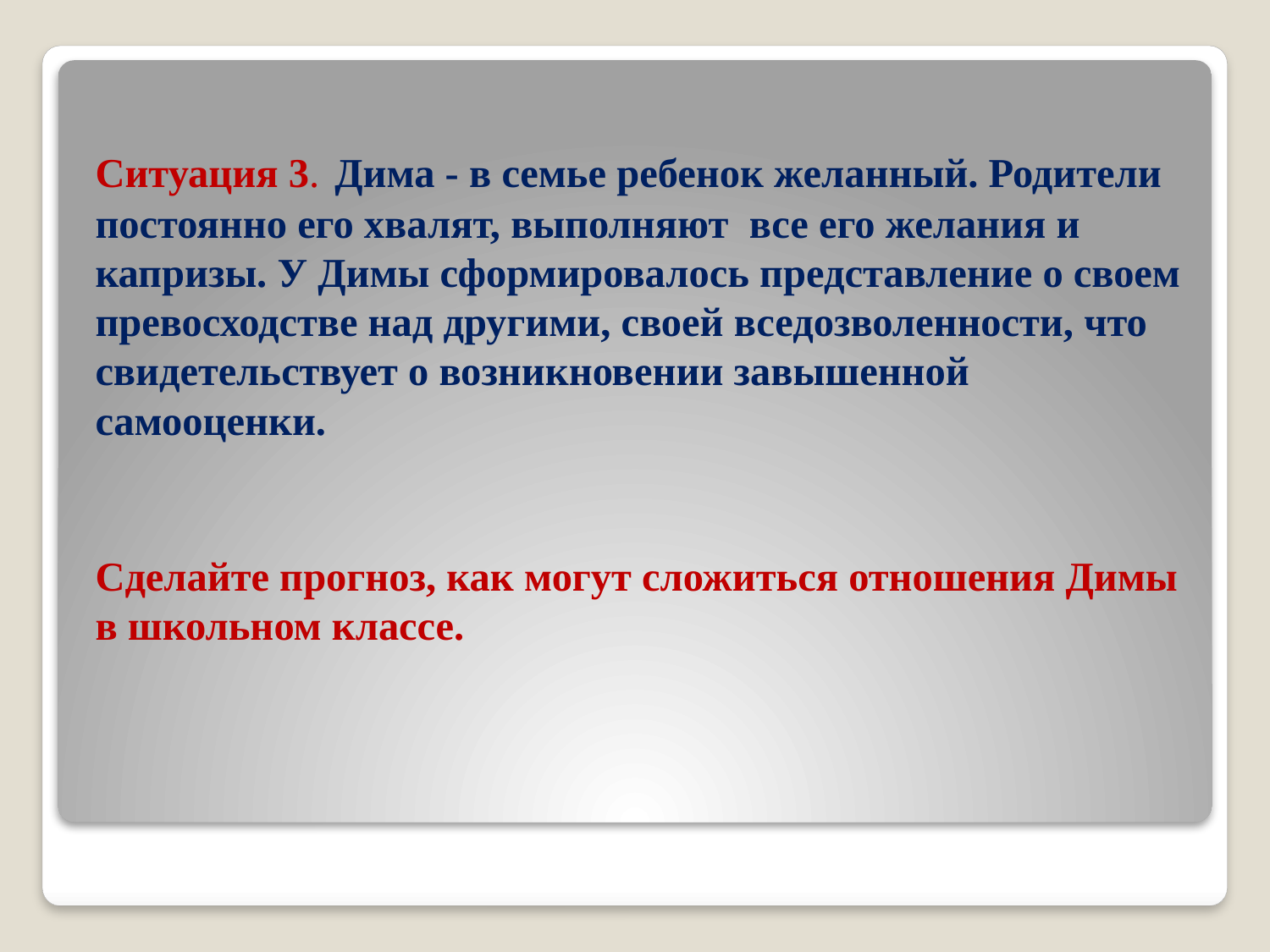

Ситуация 3. Дима - в семье ребенок желанный. Родители постоянно его хвалят, выполняют  все его желания и капризы. У Димы сформировалось представление о своем превосходстве над другими, своей вседозволенности, что свидетельствует о возникновении завышенной самооценки.

Сделайте прогноз, как могут сложиться отношения Димы в школьном классе.